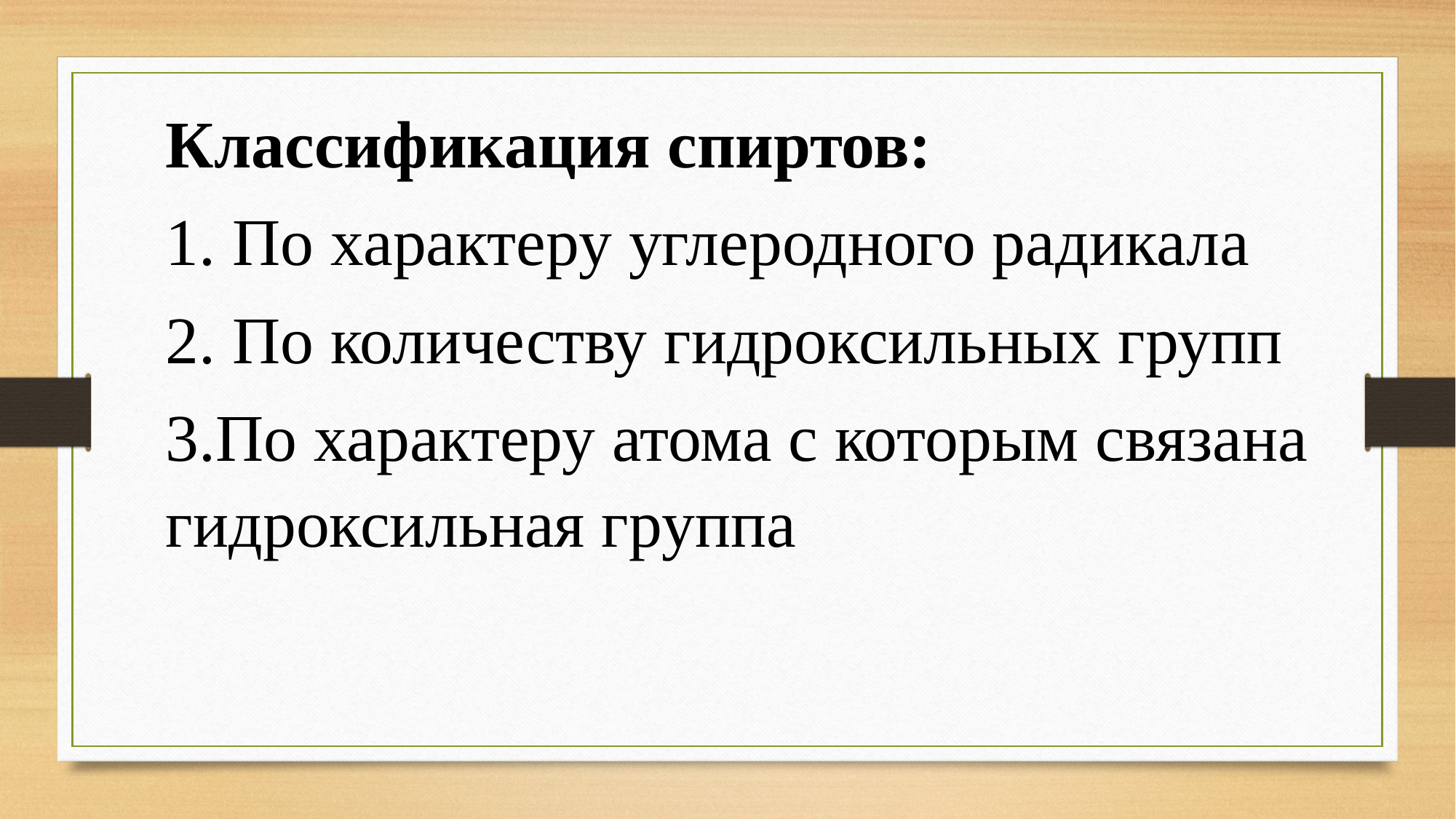

Классификация спиртов:
1. По характеру углеродного радикала
2. По количеству гидроксильных групп
3.По характеру атома с которым связана гидроксильная группа